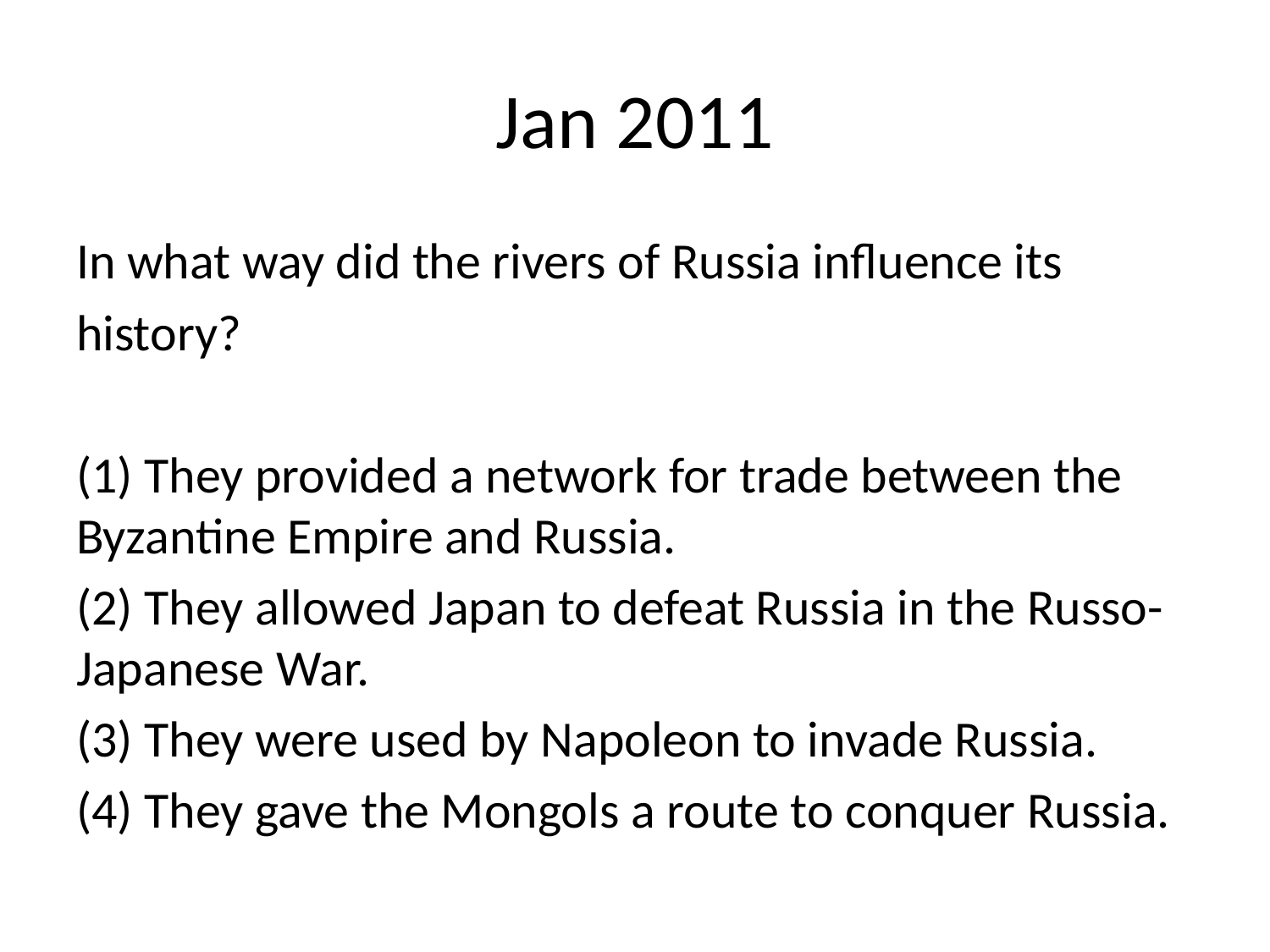

# Jan 2011
In what way did the rivers of Russia influence its
history?

(1) They provided a network for trade between the Byzantine Empire and Russia.
(2) They allowed Japan to defeat Russia in the Russo-Japanese War.
(3) They were used by Napoleon to invade Russia.
(4) They gave the Mongols a route to conquer Russia.